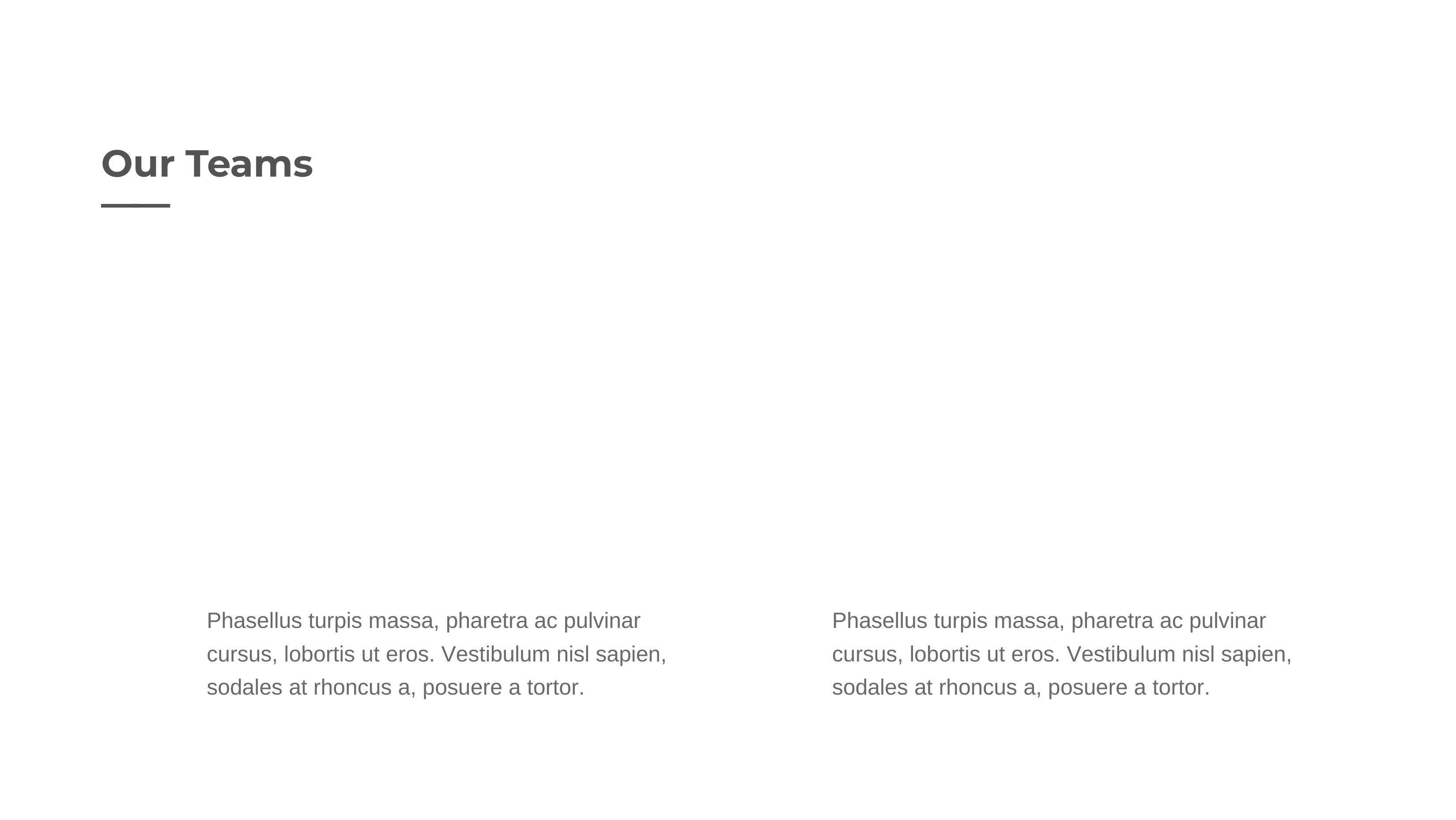

Our Teams
——

Phasellus turpis massa, pharetra ac pulvinar cursus, lobortis ut eros. Vestibulum nisl sapien, sodales at rhoncus a, posuere a tortor.
Phasellus turpis massa, pharetra ac pulvinar cursus, lobortis ut eros. Vestibulum nisl sapien, sodales at rhoncus a, posuere a tortor.